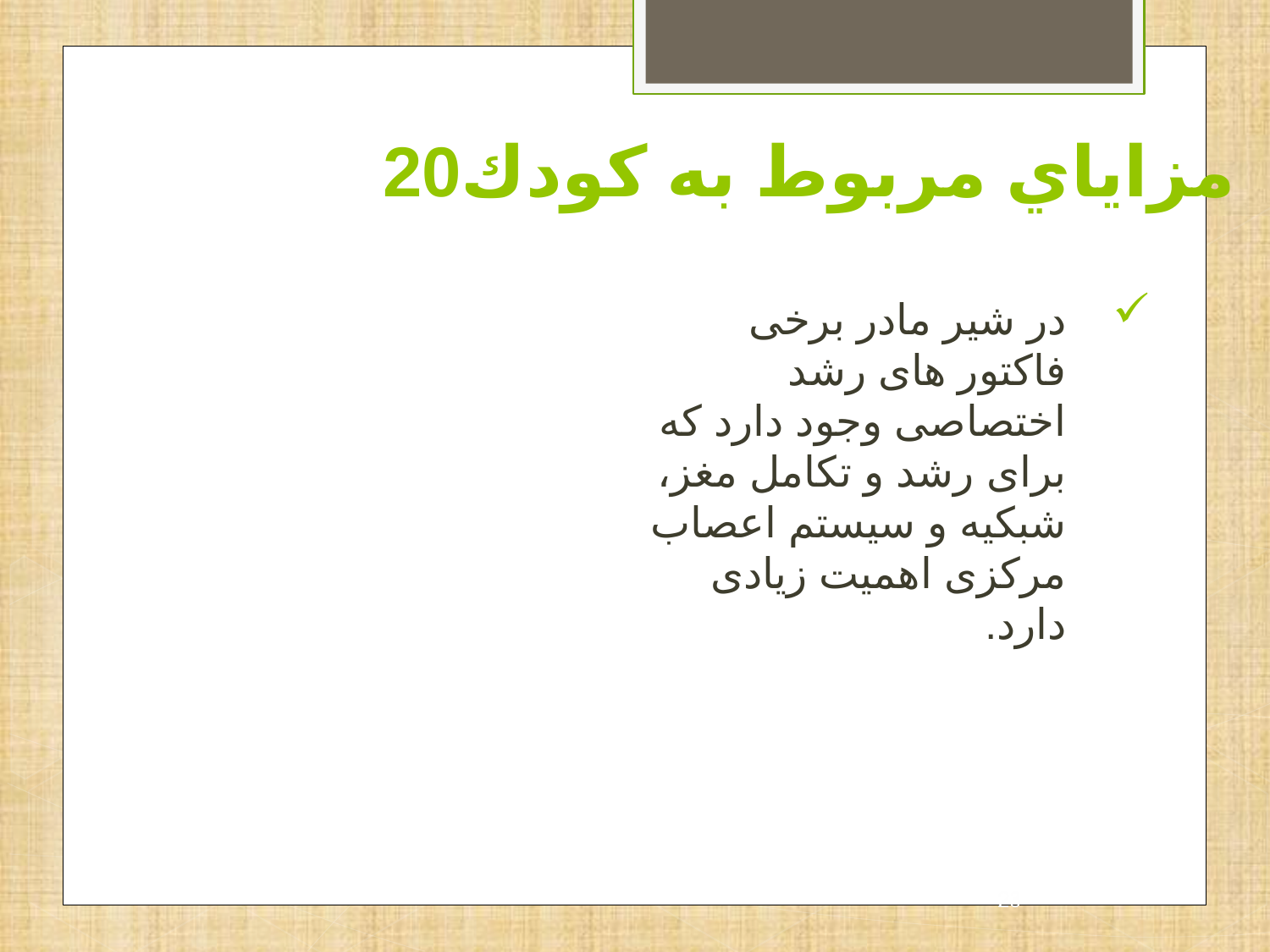

# مزاياي مربوط به كودك20

در شير مادر برخی فاکتور های رشد اختصاصی وجود دارد که برای رشد و تکامل مغز، شبکيه و سيستم اعصاب مرکزی اهميت زيادی دارد.
23